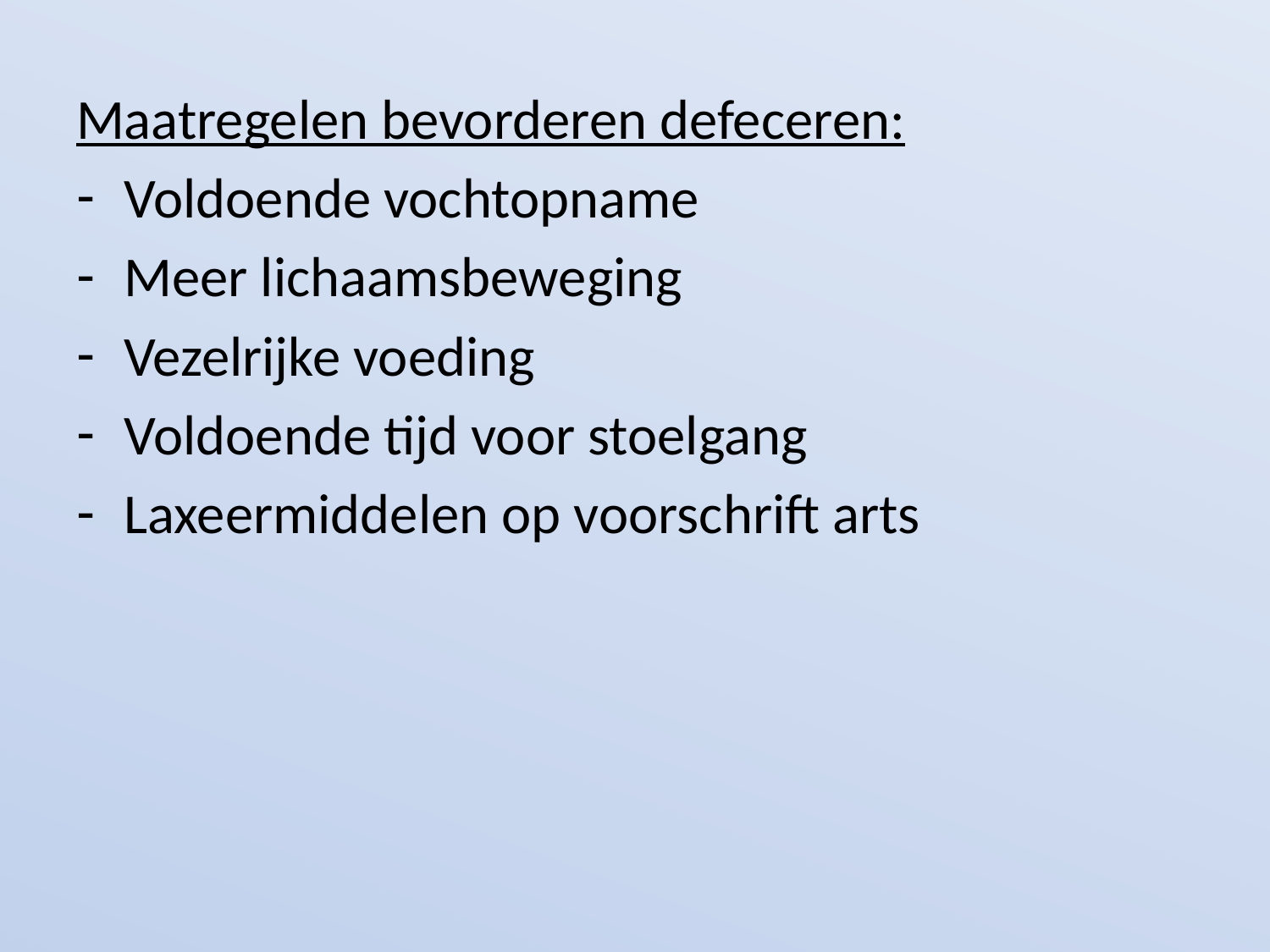

#
Maatregelen bevorderen defeceren:
Voldoende vochtopname
Meer lichaamsbeweging
Vezelrijke voeding
Voldoende tijd voor stoelgang
Laxeermiddelen op voorschrift arts